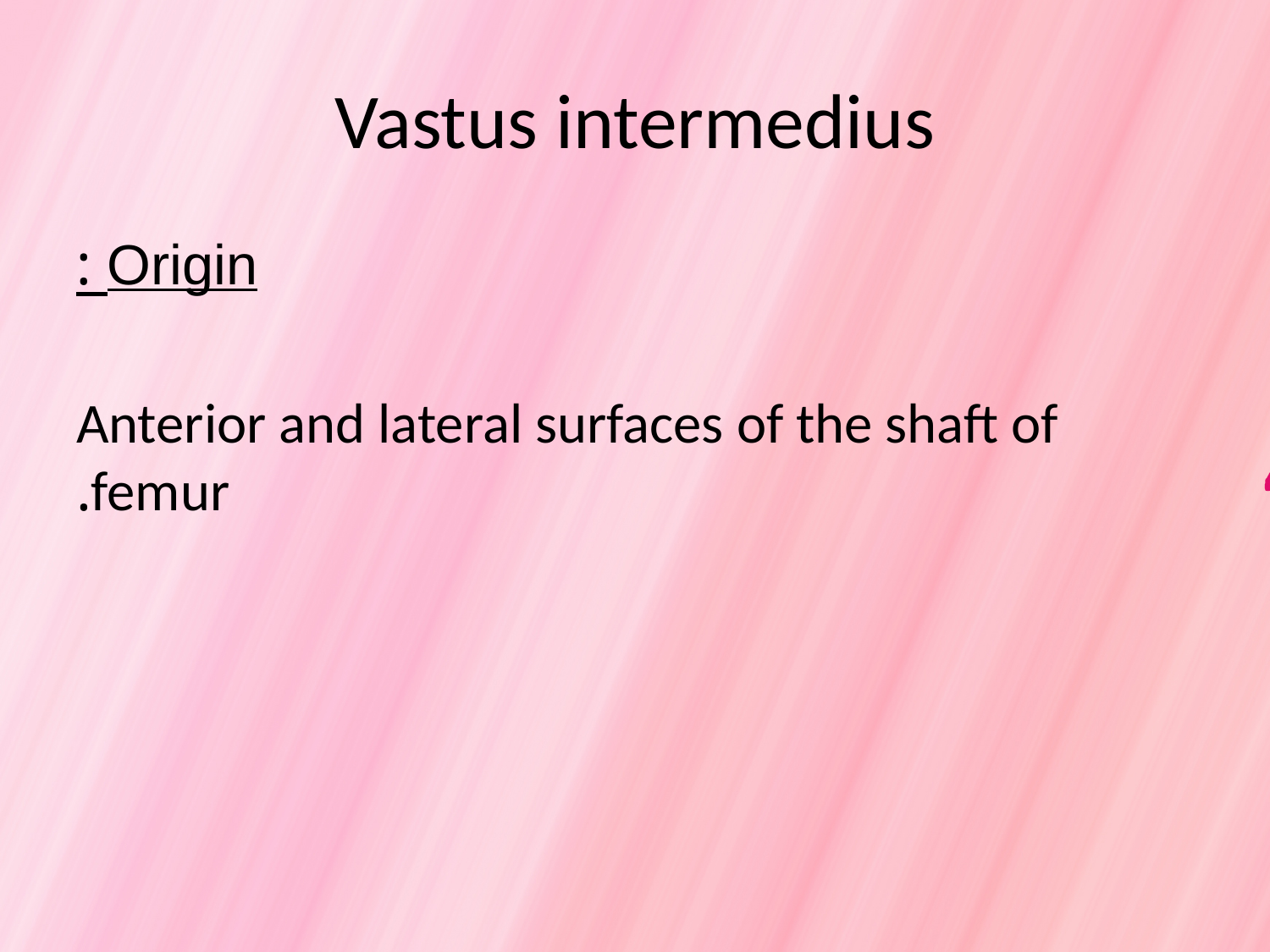

# Vastus intermedius
Origin :

Anterior and lateral surfaces of the shaft of femur.